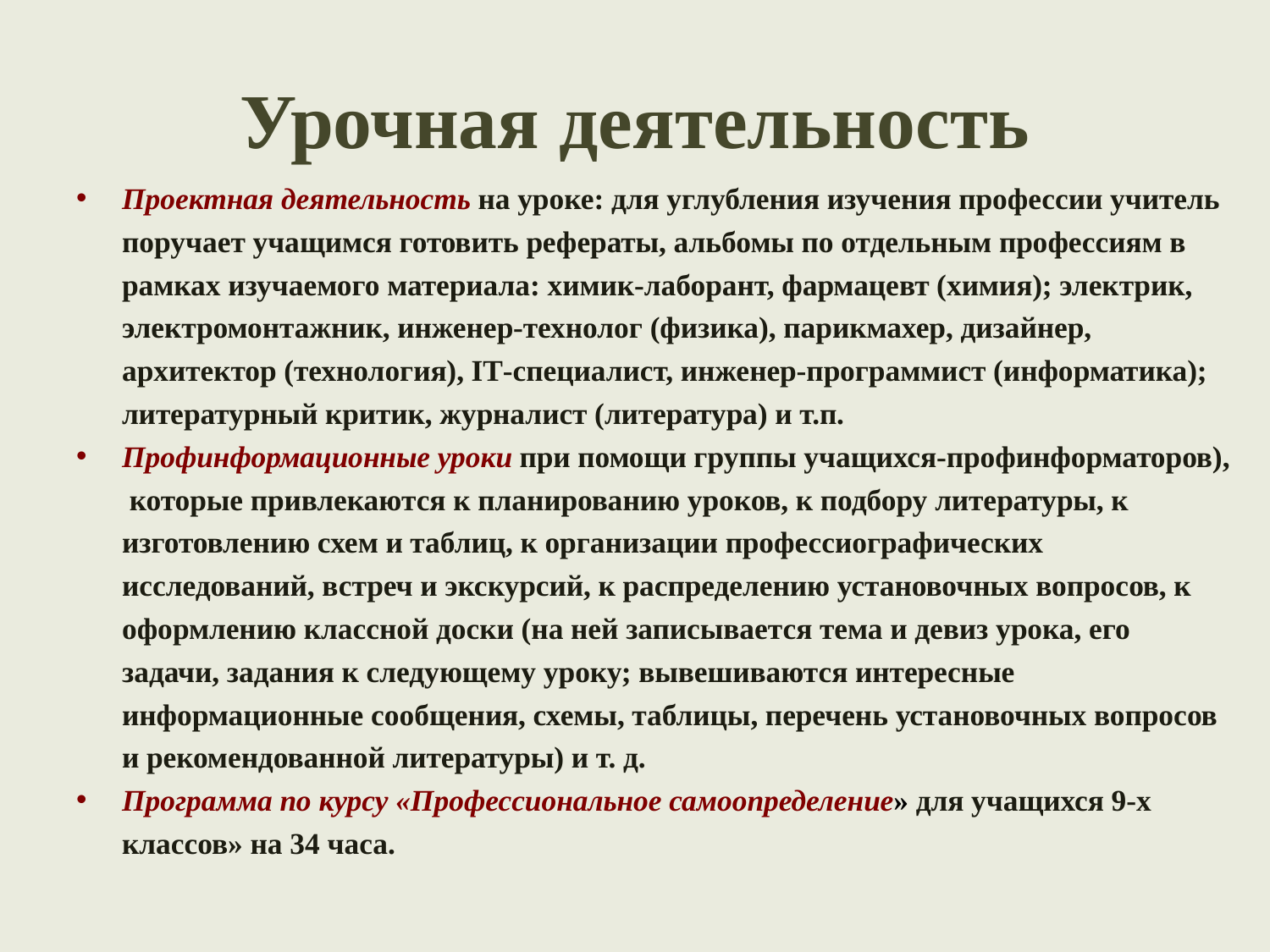

# Урочная деятельность
Проектная деятельность на уроке: для углубления изучения профессии учитель поручает учащимся готовить рефераты, альбомы по отдельным профессиям в рамках изучаемого материала: химик-лаборант, фармацевт (химия); электрик, электромонтажник, инженер-технолог (физика), парикмахер, дизайнер, архитектор (технология), IT-специалист, инженер-программист (информатика); литературный критик, журналист (литература) и т.п.
Профинформационные уроки при помощи группы учащихся-профинформаторов),  которые привлекаются к планированию уроков, к подбору литературы, к изготовлению схем и таблиц, к организации профессиографических исследований, встреч и экскурсий, к распределению установочных вопросов, к оформлению классной доски (на ней записывается тема и девиз урока, его задачи, задания к следующему уроку; вывешиваются интересные информационные сообщения, схемы, таблицы, перечень установочных вопросов и рекомендованной литературы) и т. д.
Программа по курсу «Профессиональное самоопределение» для учащихся 9-х классов» на 34 часа.